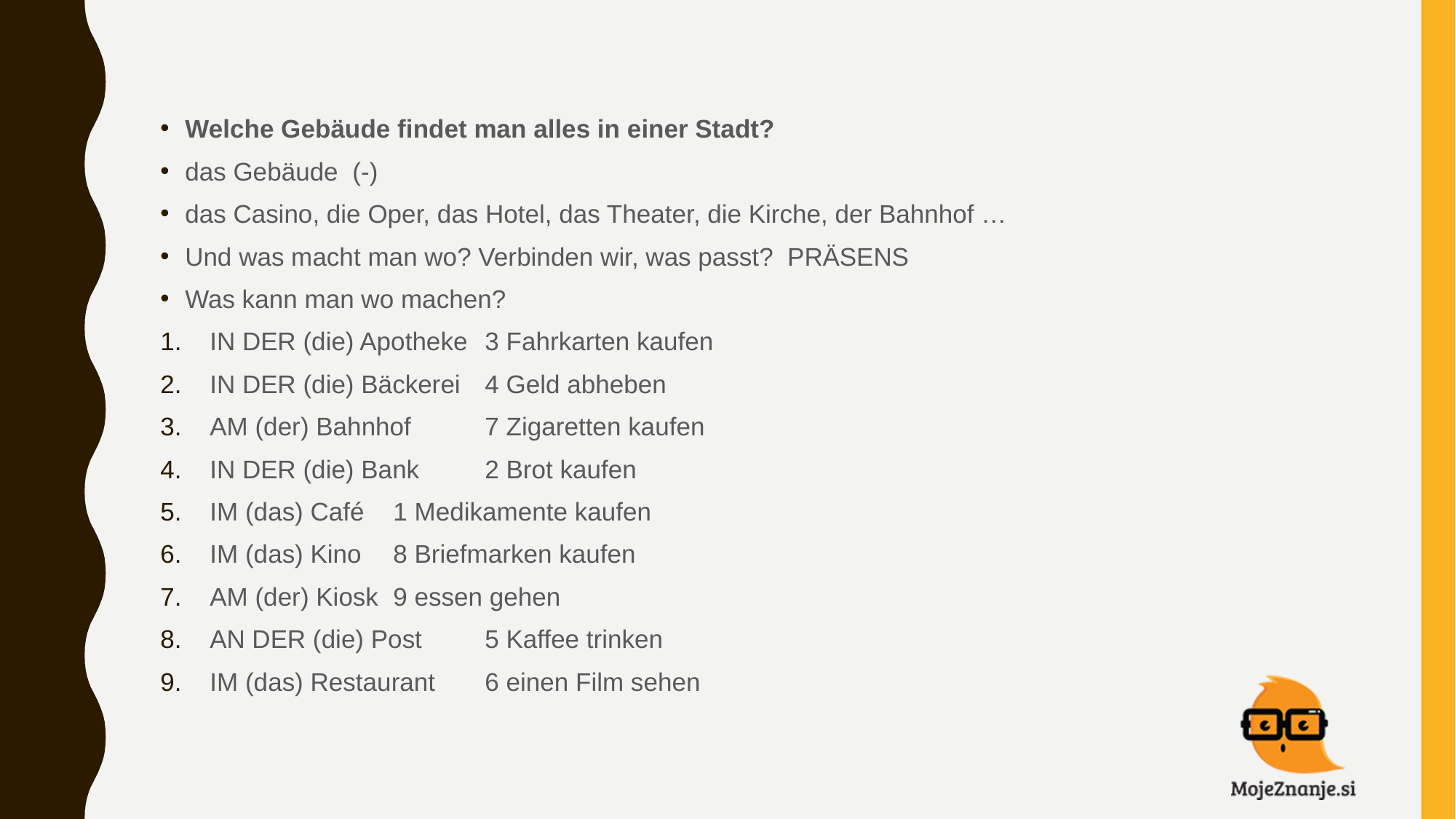

Welche Gebäude findet man alles in einer Stadt?
das Gebäude  (-)
das Casino, die Oper, das Hotel, das Theater, die Kirche, der Bahnhof …
Und was macht man wo? Verbinden wir, was passt?  PRÄSENS
Was kann man wo machen?
IN DER (die) Apotheke 	3 Fahrkarten kaufen
IN DER (die) Bäckerei		4 Geld abheben
AM (der) Bahnhof		7 Zigaretten kaufen
IN DER (die) Bank		2 Brot kaufen
IM (das) Café			1 Medikamente kaufen
IM (das) Kino			8 Briefmarken kaufen
AM (der) Kiosk 		9 essen gehen
AN DER (die) Post		5 Kaffee trinken
IM (das) Restaurant		6 einen Film sehen